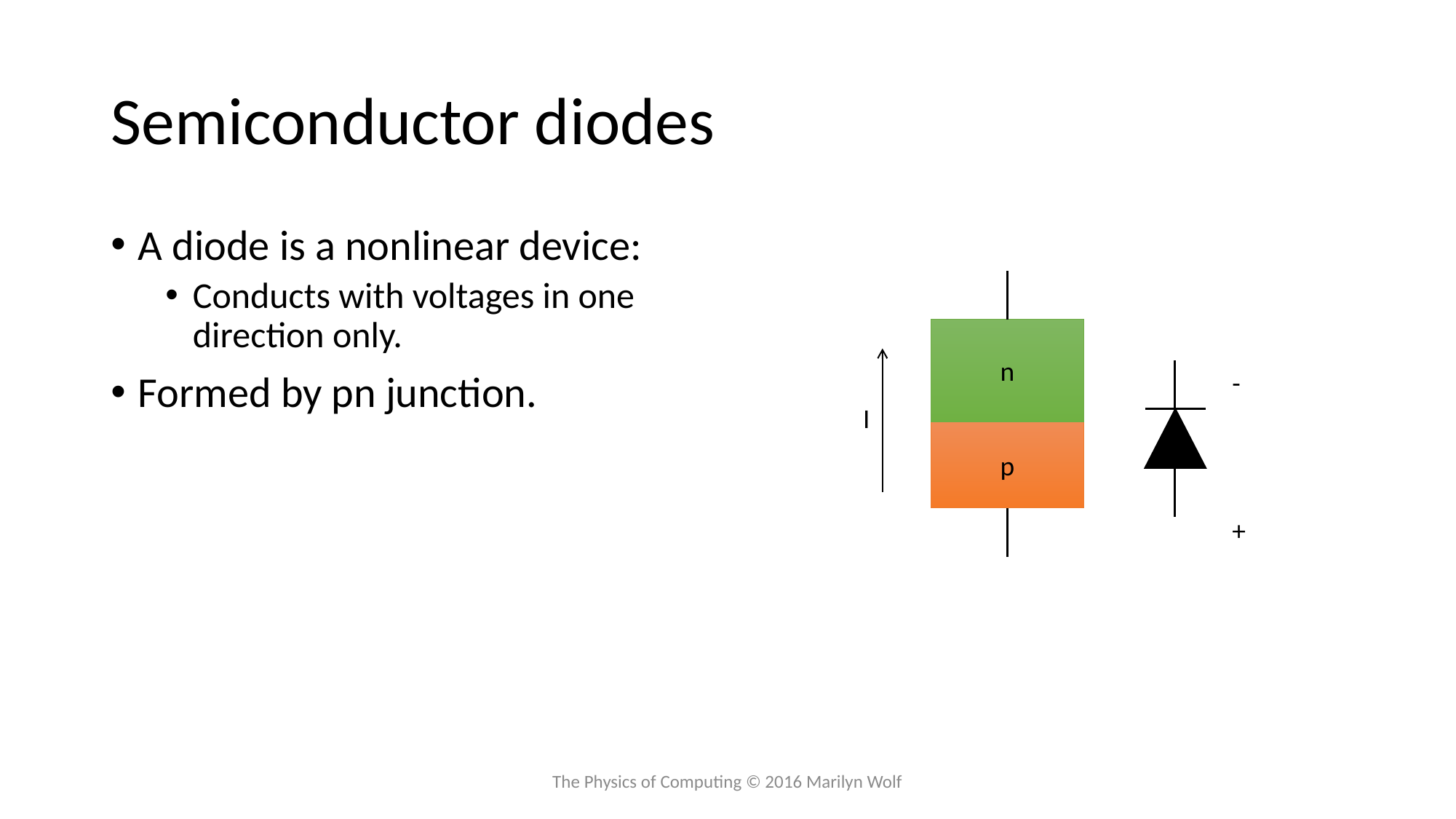

# Semiconductor diodes
A diode is a nonlinear device:
Conducts with voltages in one direction only.
Formed by pn junction.
n
-
I

p
+
The Physics of Computing © 2016 Marilyn Wolf